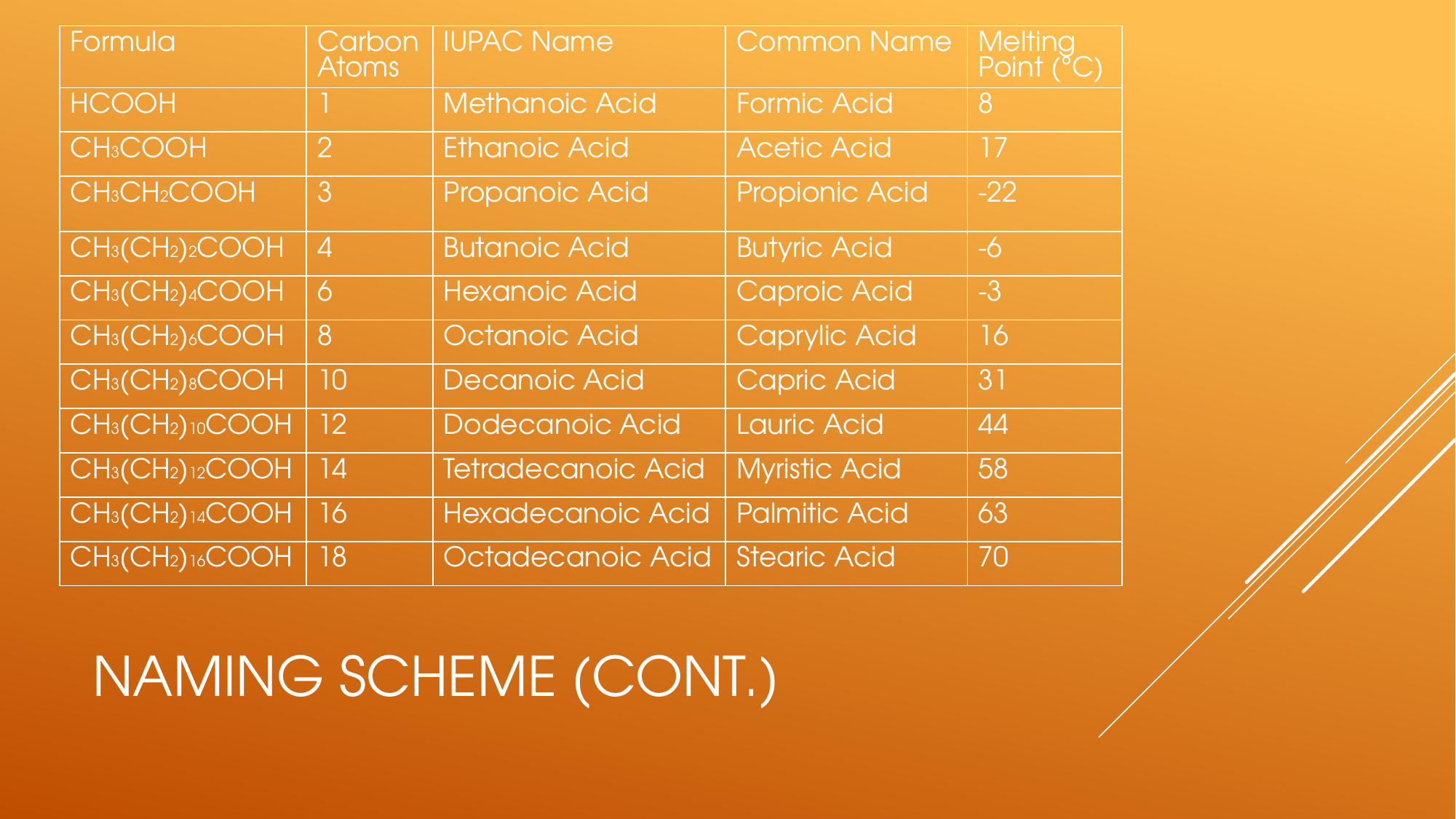

| Formula | Carbon Atoms | IUPAC Name | Common Name | Melting Point (°C) |
| --- | --- | --- | --- | --- |
| HCOOH | 1 | Methanoic Acid | Formic Acid | 8 |
| CH3COOH | 2 | Ethanoic Acid | Acetic Acid | 17 |
| CH3CH2COOH | 3 | Propanoic Acid | Propionic Acid | -22 |
| CH3(CH2)2COOH | 4 | Butanoic Acid | Butyric Acid | -6 |
| CH3(CH2)4COOH | 6 | Hexanoic Acid | Caproic Acid | -3 |
| CH3(CH2)6COOH | 8 | Octanoic Acid | Caprylic Acid | 16 |
| CH3(CH2)8COOH | 10 | Decanoic Acid | Capric Acid | 31 |
| CH3(CH2)10COOH | 12 | Dodecanoic Acid | Lauric Acid | 44 |
| CH3(CH2)12COOH | 14 | Tetradecanoic Acid | Myristic Acid | 58 |
| CH3(CH2)14COOH | 16 | Hexadecanoic Acid | Palmitic Acid | 63 |
| CH3(CH2)16COOH | 18 | Octadecanoic Acid | Stearic Acid | 70 |
# Naming Scheme (Cont.)